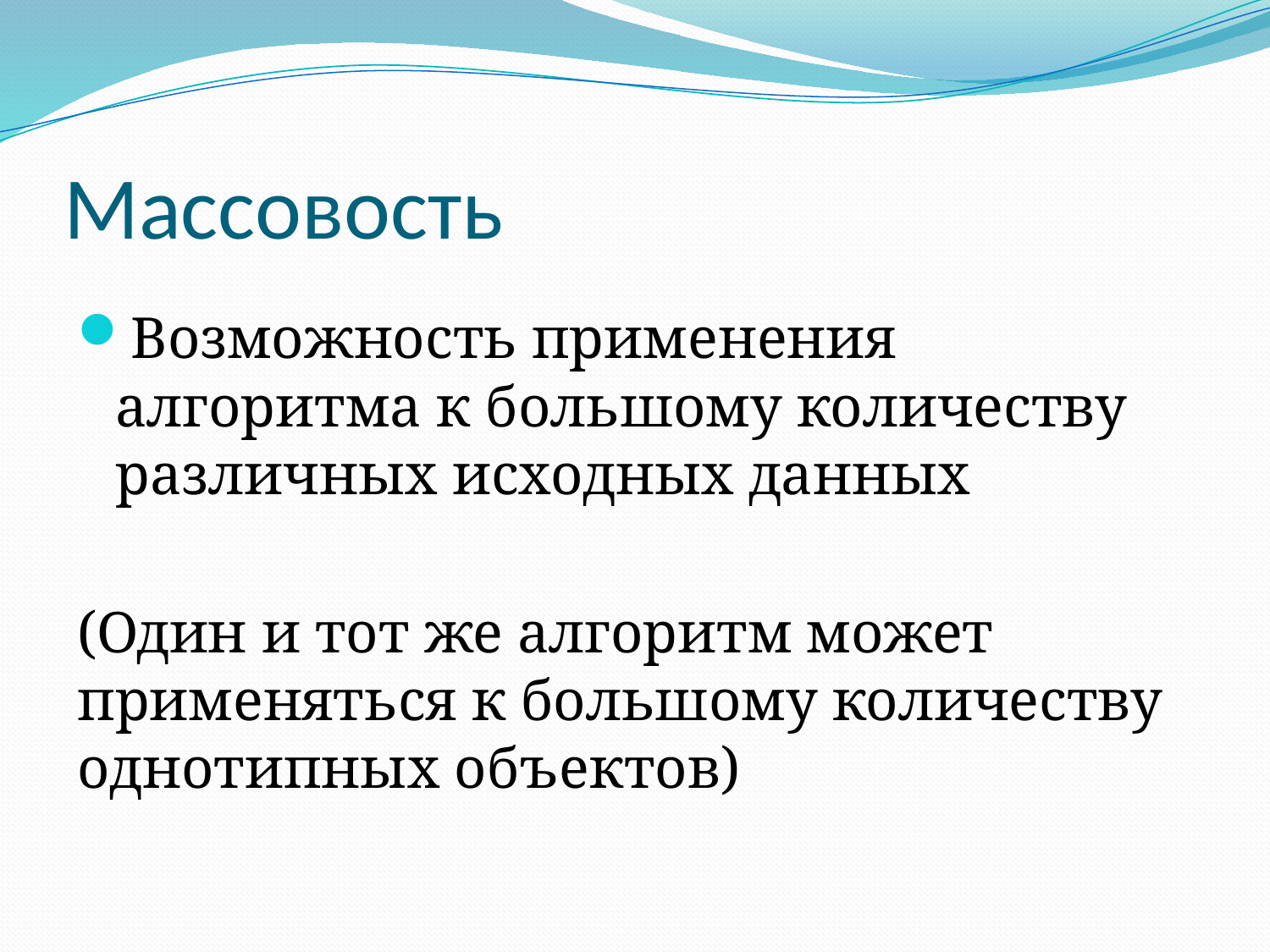

# Массовость
Возможность применения алгоритма к большому количеству различных исходных данных

(Один и тот же алгоритм может применяться к большому количеству однотипных объектов)